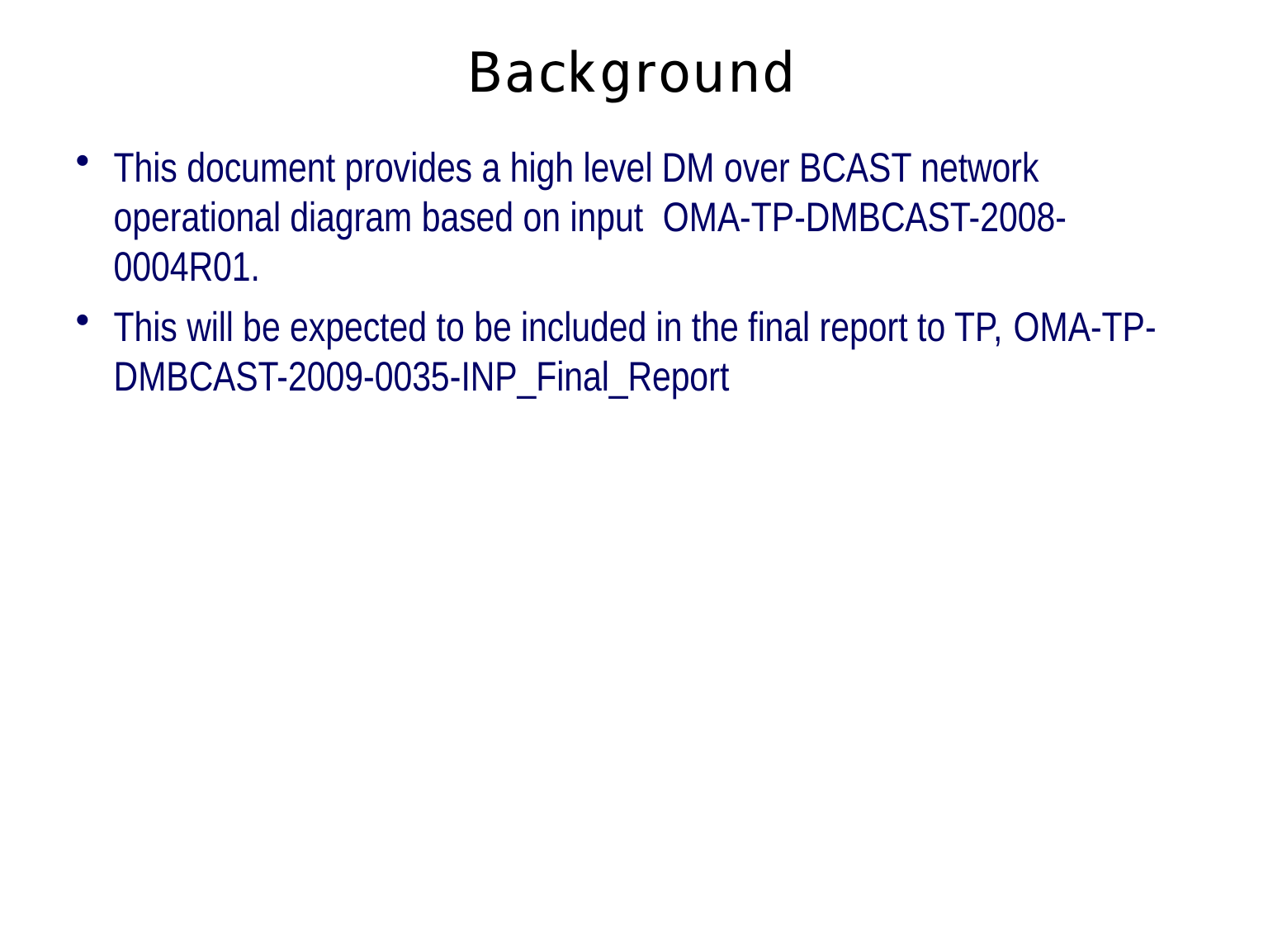

# Background
This document provides a high level DM over BCAST network operational diagram based on input  OMA-TP-DMBCAST-2008-0004R01.
This will be expected to be included in the final report to TP, OMA-TP-DMBCAST-2009-0035-INP_Final_Report